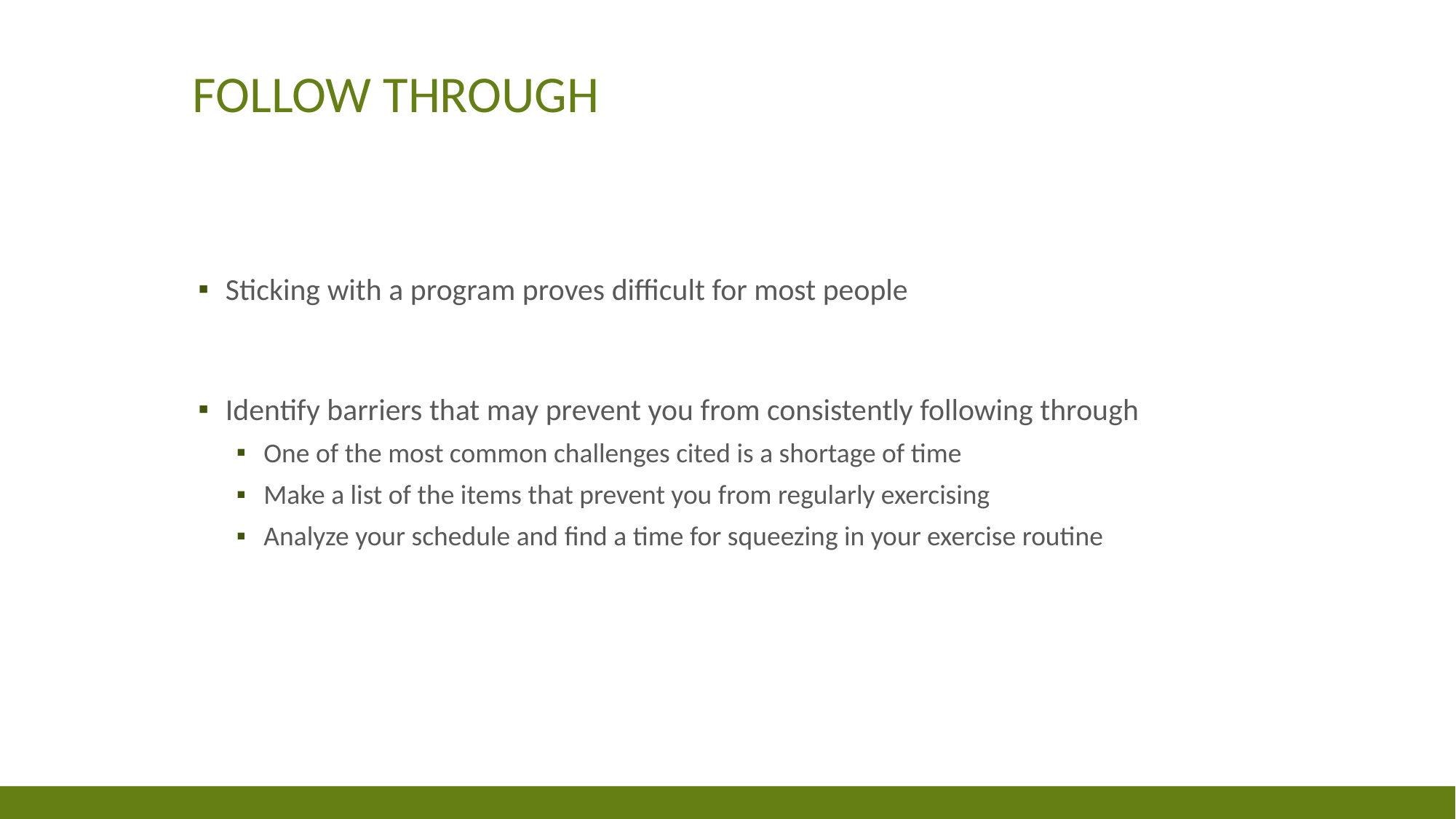

# Follow through

Sticking with a program proves difficult for most people

Identify barriers that may prevent you from consistently following through
One of the most common challenges cited is a shortage of time
Make a list of the items that prevent you from regularly exercising
Analyze your schedule and find a time for squeezing in your exercise routine